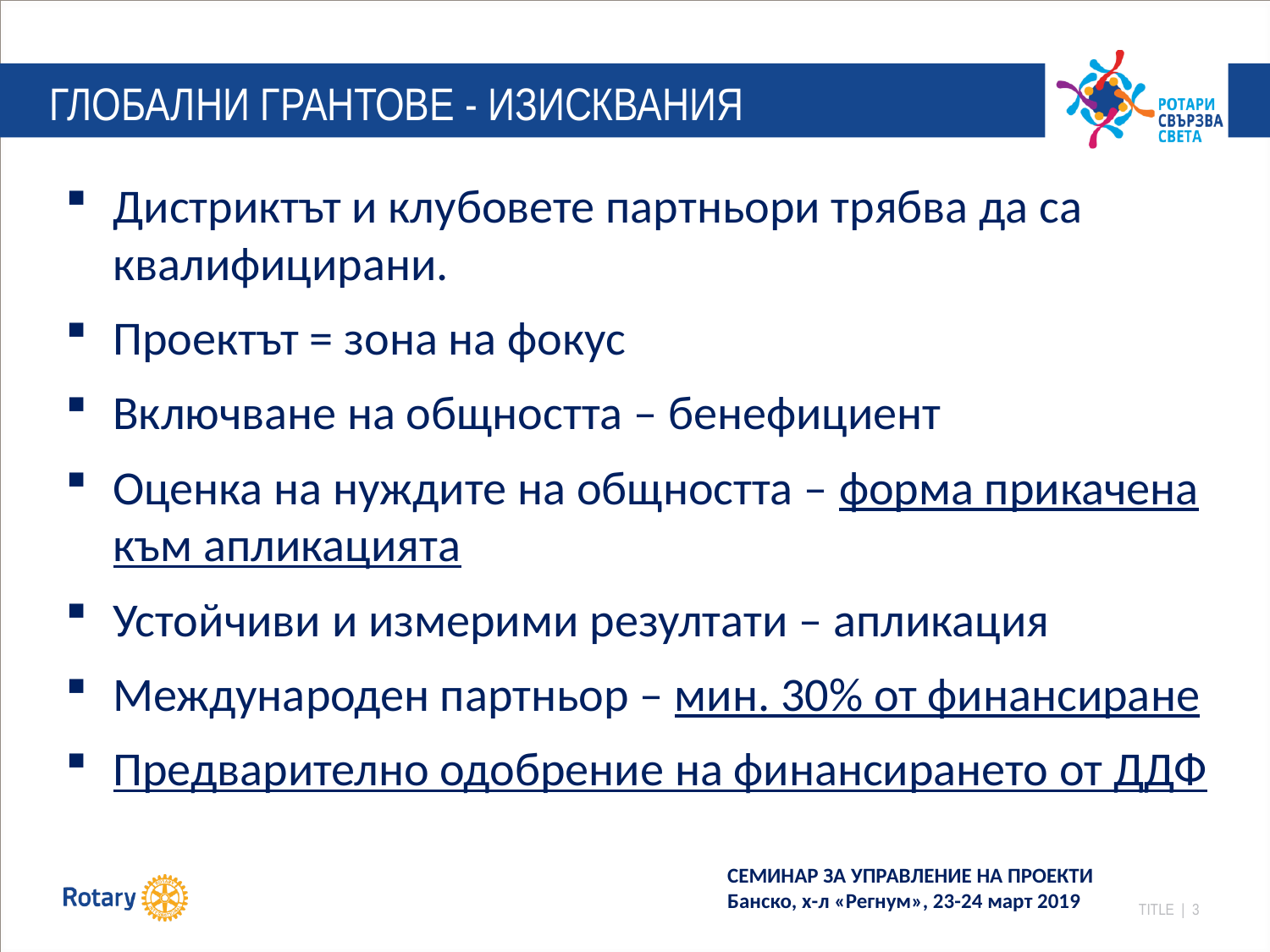

# ГЛОБАЛНИ ГРАНТОВЕ - ИЗИСКВАНИЯ
Дистриктът и клубовете партньори трябва да са квалифицирани.
Проектът = зона на фокус
Включване на общността – бенефициент
Оценка на нуждите на общността – форма прикачена към апликацията
Устойчиви и измерими резултати – апликация
Международен партньор – мин. 30% от финансиране
Предварително одобрение на финансирането от ДДФ